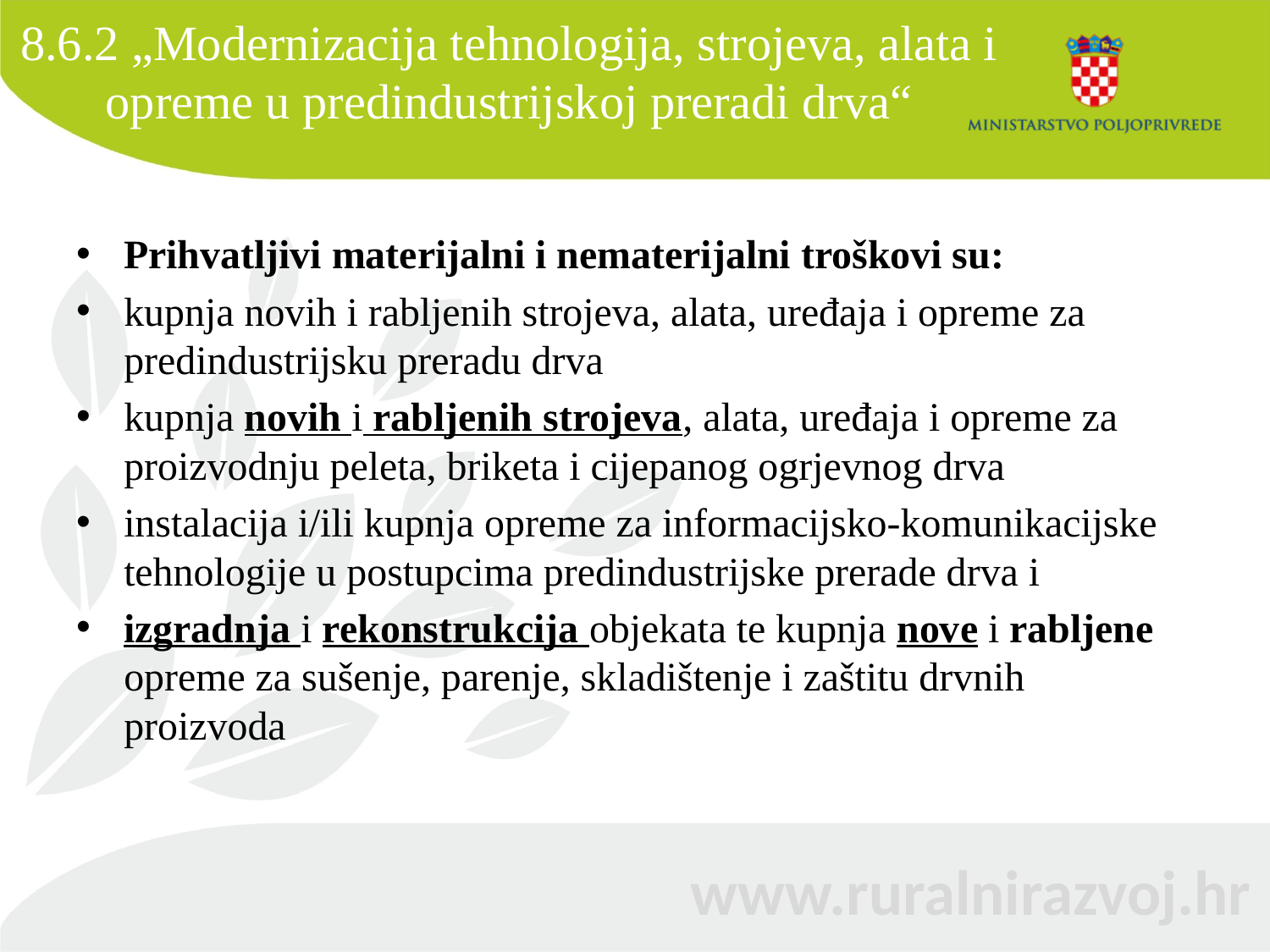

# 8.6.2 „Modernizacija tehnologija, strojeva, alata i opreme u predindustrijskoj preradi drva“
Prihvatljivi materijalni i nematerijalni troškovi su:
kupnja novih i rabljenih strojeva, alata, uređaja i opreme za predindustrijsku preradu drva
kupnja novih i rabljenih strojeva, alata, uređaja i opreme za proizvodnju peleta, briketa i cijepanog ogrjevnog drva
instalacija i/ili kupnja opreme za informacijsko-komunikacijske tehnologije u postupcima predindustrijske prerade drva i
izgradnja i rekonstrukcija objekata te kupnja nove i rabljene opreme za sušenje, parenje, skladištenje i zaštitu drvnih proizvoda